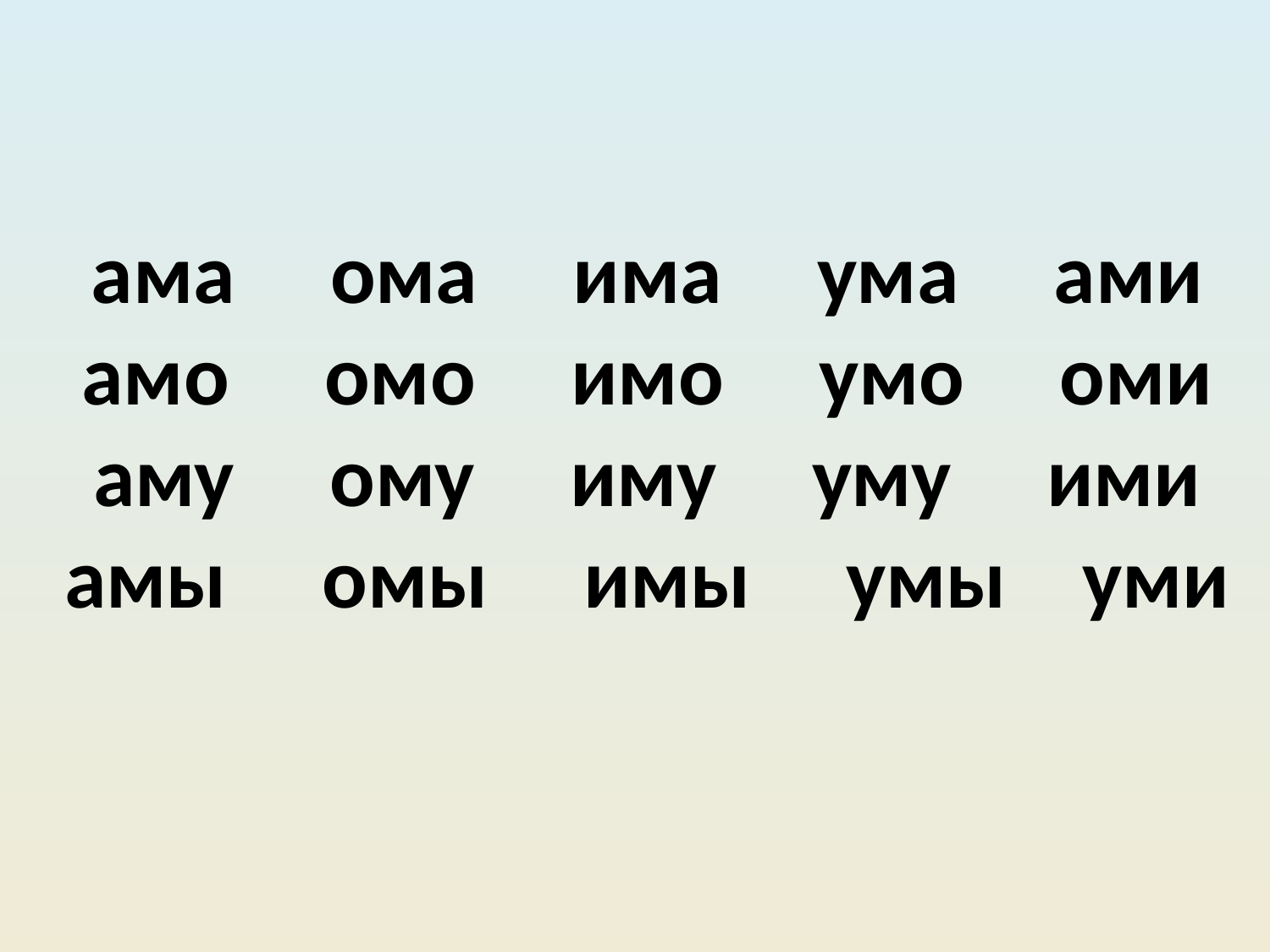

# ама     ома     има     ума     ами амо     омо     имо     умо     оми аму     ому     иму     уму     ими амы     омы     имы     умы    уми